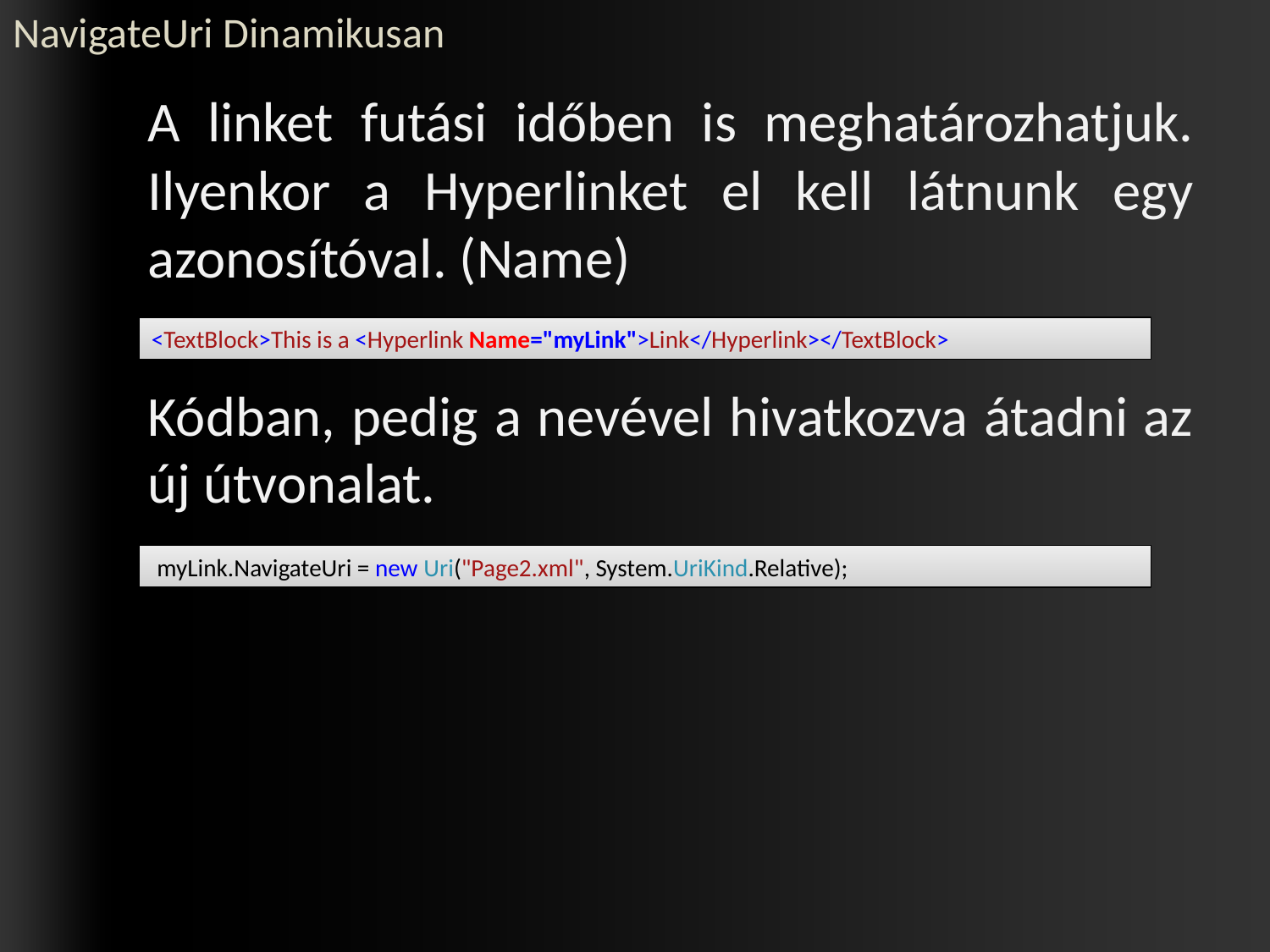

# NavigateUri Dinamikusan
	A linket futási időben is meghatározhatjuk. Ilyenkor a Hyperlinket el kell látnunk egy azonosítóval. (Name)

	Kódban, pedig a nevével hivatkozva átadni az új útvonalat.
<TextBlock>This is a <Hyperlink Name="myLink">Link</Hyperlink></TextBlock>
 myLink.NavigateUri = new Uri("Page2.xml", System.UriKind.Relative);